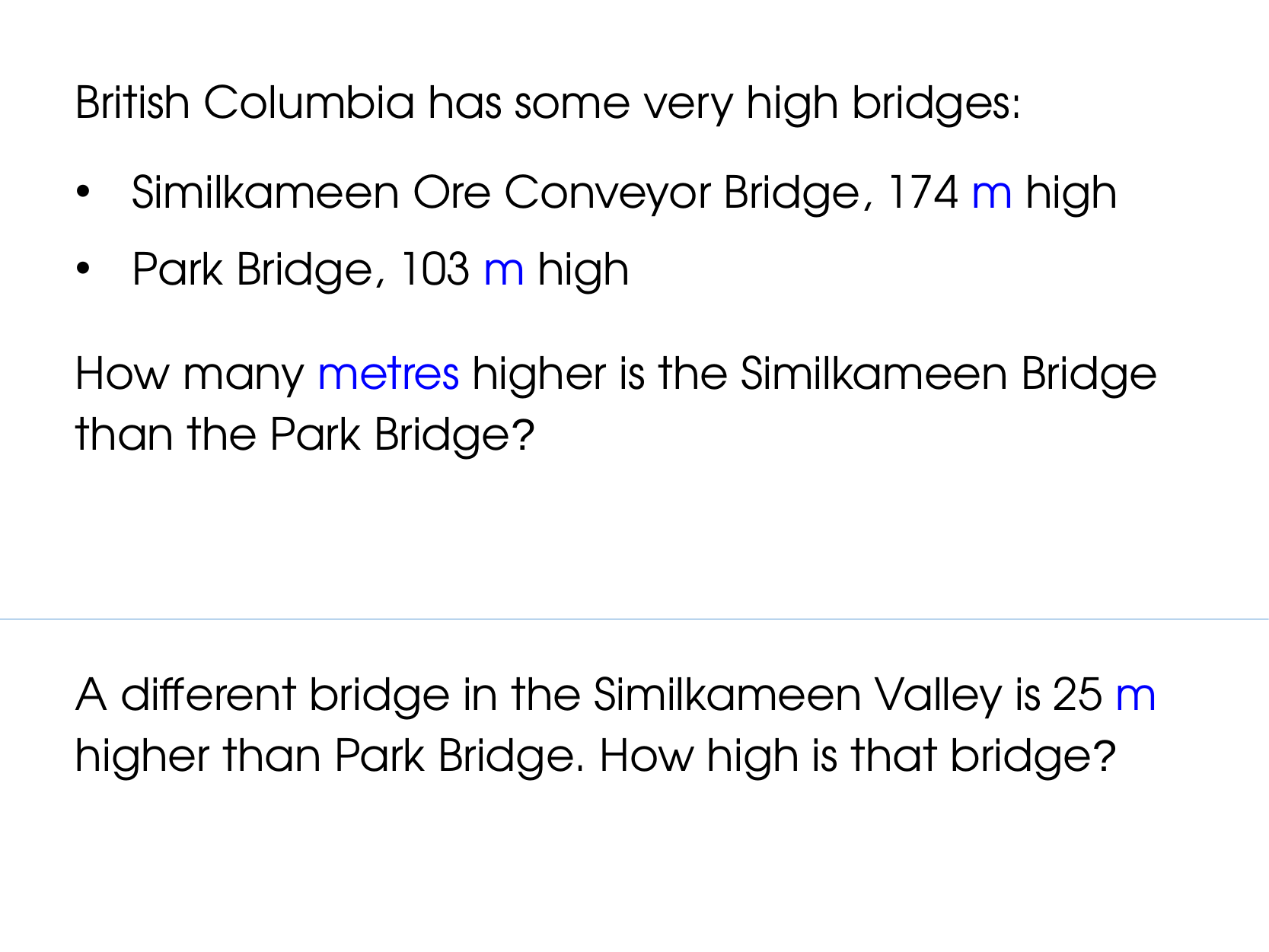

British Columbia has some very high bridges:
Similkameen Ore Conveyor Bridge, 174 m high
Park Bridge, 103 m high
How many metres higher is the Similkameen Bridge than the Park Bridge?
A different bridge in the Similkameen Valley is 25 m higher than Park Bridge. How high is that bridge?